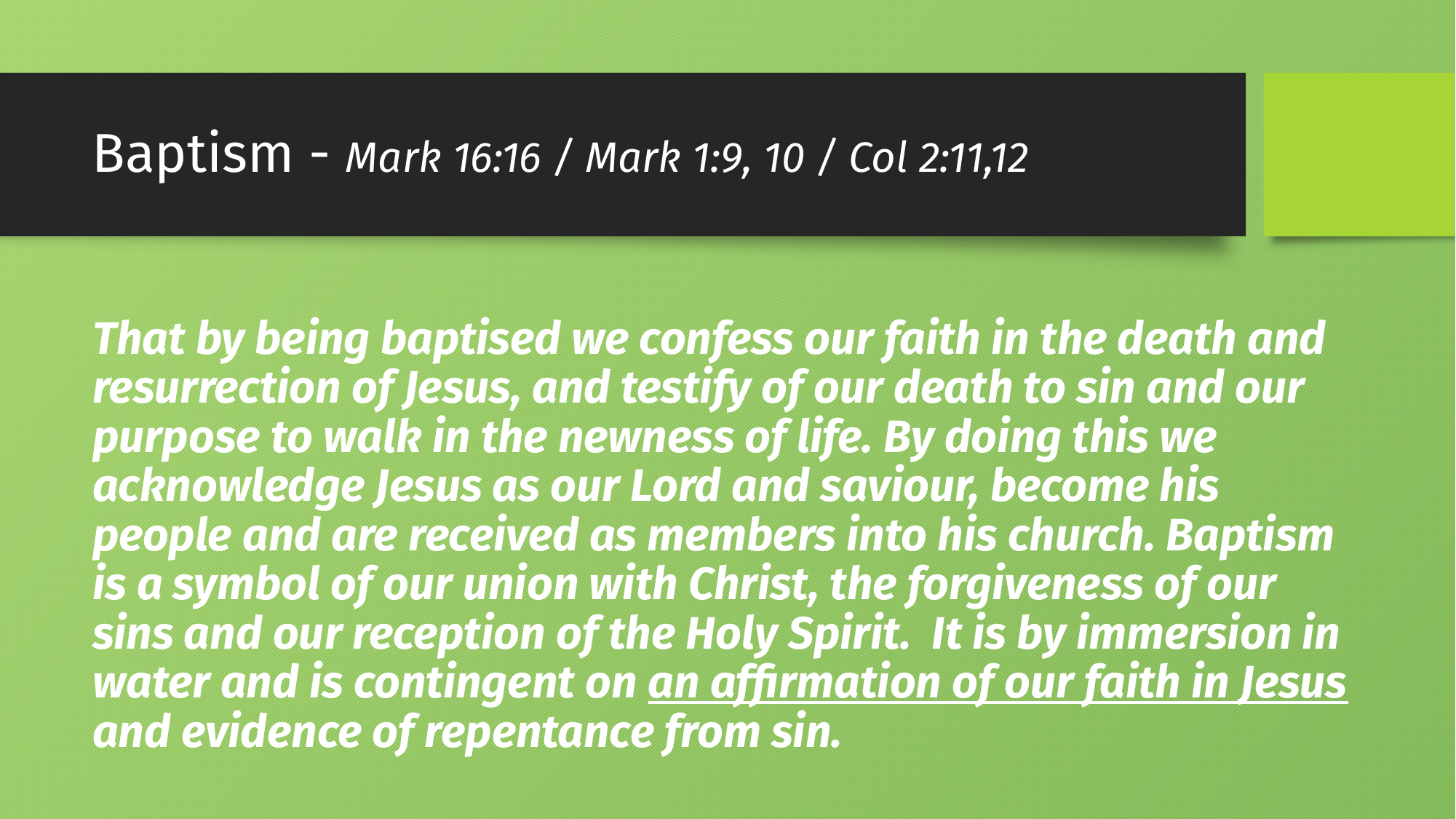

# Baptism - Mark 16:16 / Mark 1:9, 10 / Col 2:11,12
That by being baptised we confess our faith in the death and resurrection of Jesus, and testify of our death to sin and our purpose to walk in the newness of life. By doing this we acknowledge Jesus as our Lord and saviour, become his people and are received as members into his church. Baptism is a symbol of our union with Christ, the forgiveness of our sins and our reception of the Holy Spirit.  It is by immersion in water and is contingent on an affirmation of our faith in Jesus and evidence of repentance from sin.